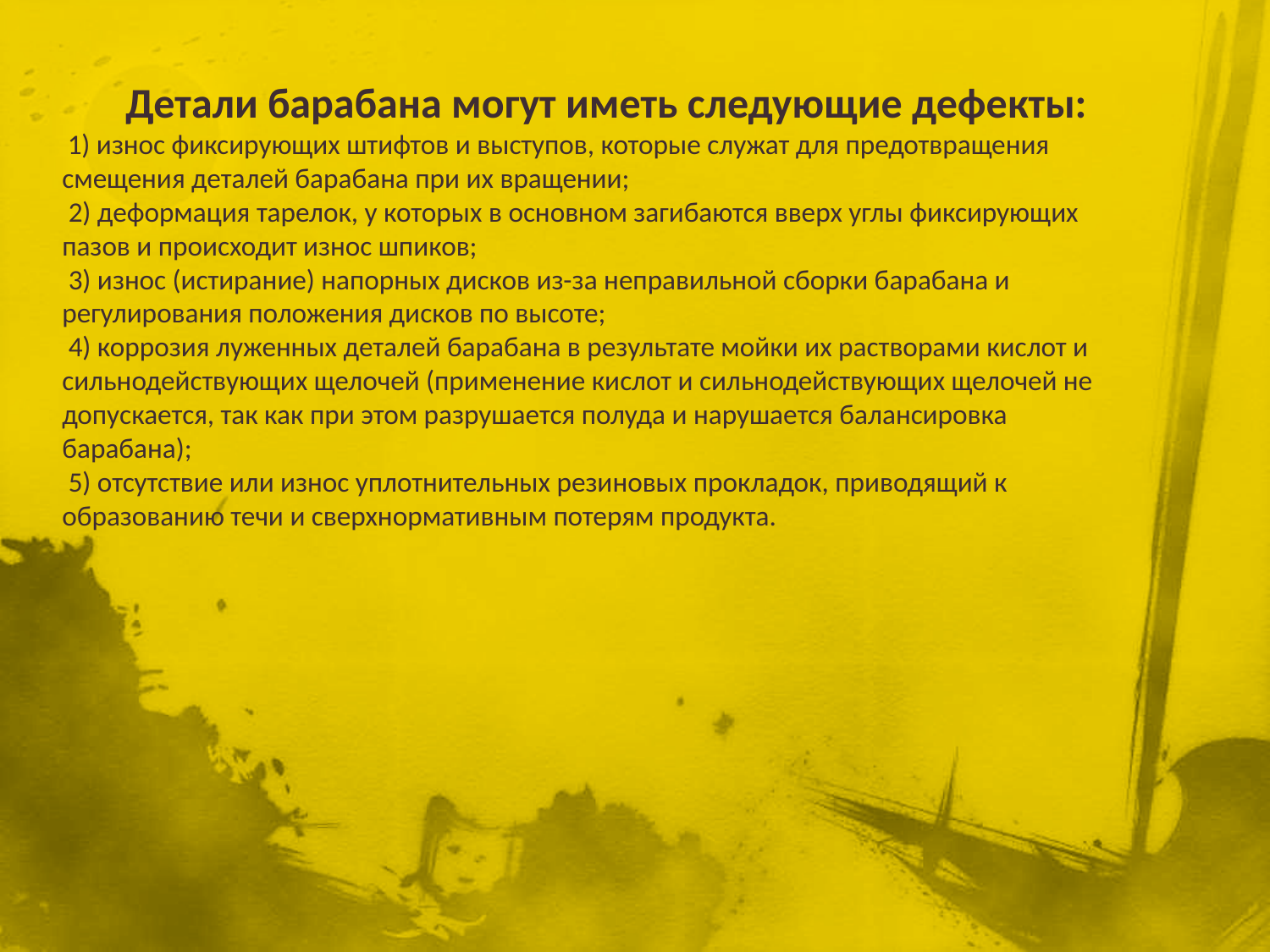

Детали барабана могут иметь следующие дефекты:
 1) износ фиксирующих штифтов и выступов, которые служат для предотвращения смещения деталей барабана при их вращении;
 2) деформация тарелок, у которых в основном загибаются вверх углы фиксирующих пазов и происходит износ шпиков;
 3) износ (истирание) напорных дисков из-за неправильной сборки барабана и регулирования положения дисков по высоте;
 4) коррозия луженных деталей барабана в результате мойки их растворами кислот и сильнодействующих щелочей (применение кислот и сильнодействующих щелочей не допускается, так как при этом разрушается полуда и нарушается балансировка барабана);
 5) отсутствие или износ уплотнительных резиновых прокладок, приводящий к образованию течи и сверхнормативным потерям продукта.